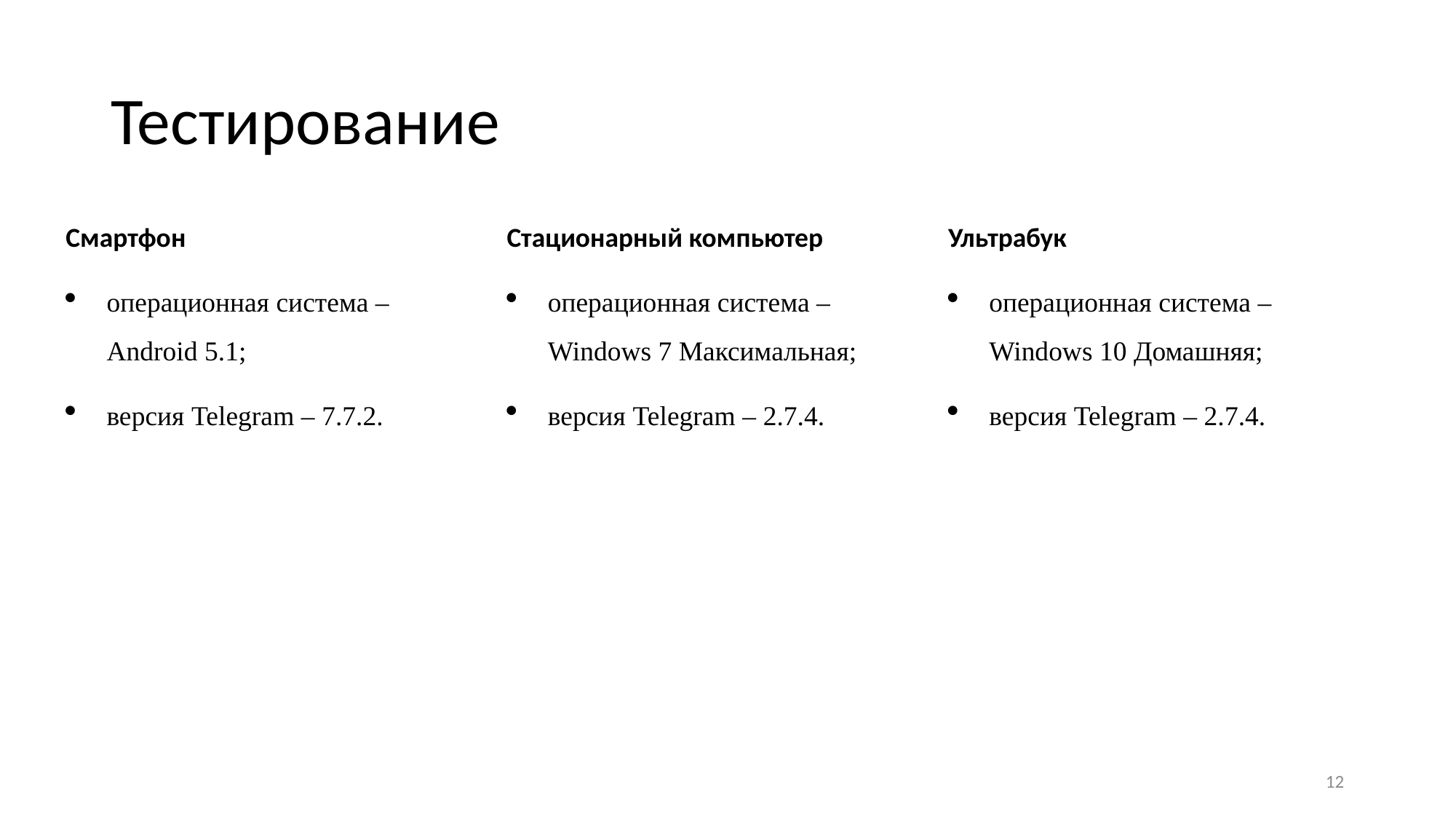

# Тестирование
Смартфон
операционная система –      Android 5.1;
версия Telegram – 7.7.2.

Стационарный компьютер
операционная система –    Windows 7 Максимальная;
версия Telegram – 2.7.4.

Ультрабук
операционная система –   Windows 10 Домашняя;
версия Telegram – 2.7.4.

12